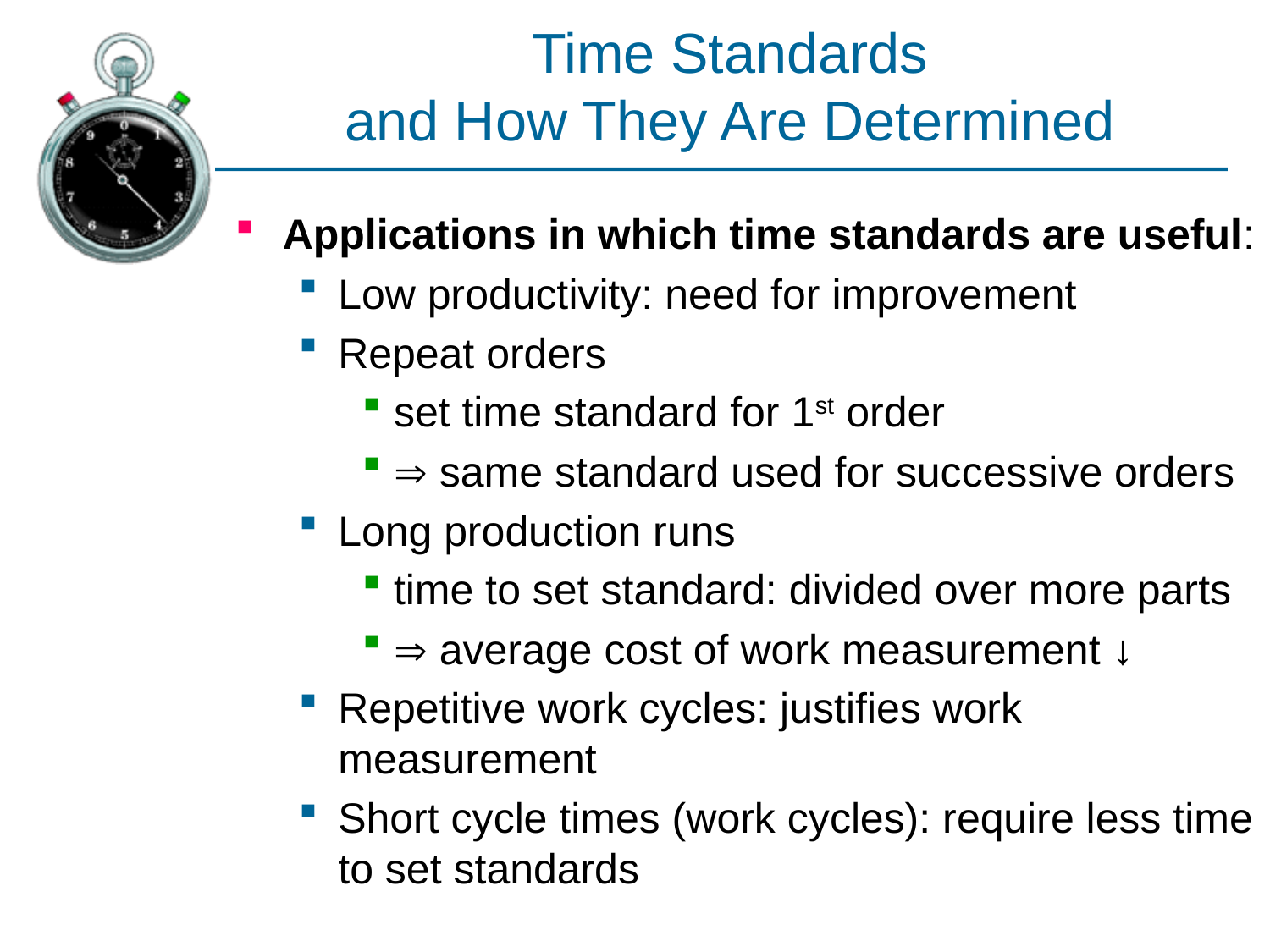

# Time Standards and How They Are Determined
Applications in which time standards are useful:
Low productivity: need for improvement
Repeat orders
set time standard for 1st order
⇒ same standard used for successive orders
Long production runs
time to set standard: divided over more parts
⇒ average cost of work measurement ↓
Repetitive work cycles: justifies work measurement
Short cycle times (work cycles): require less time to set standards